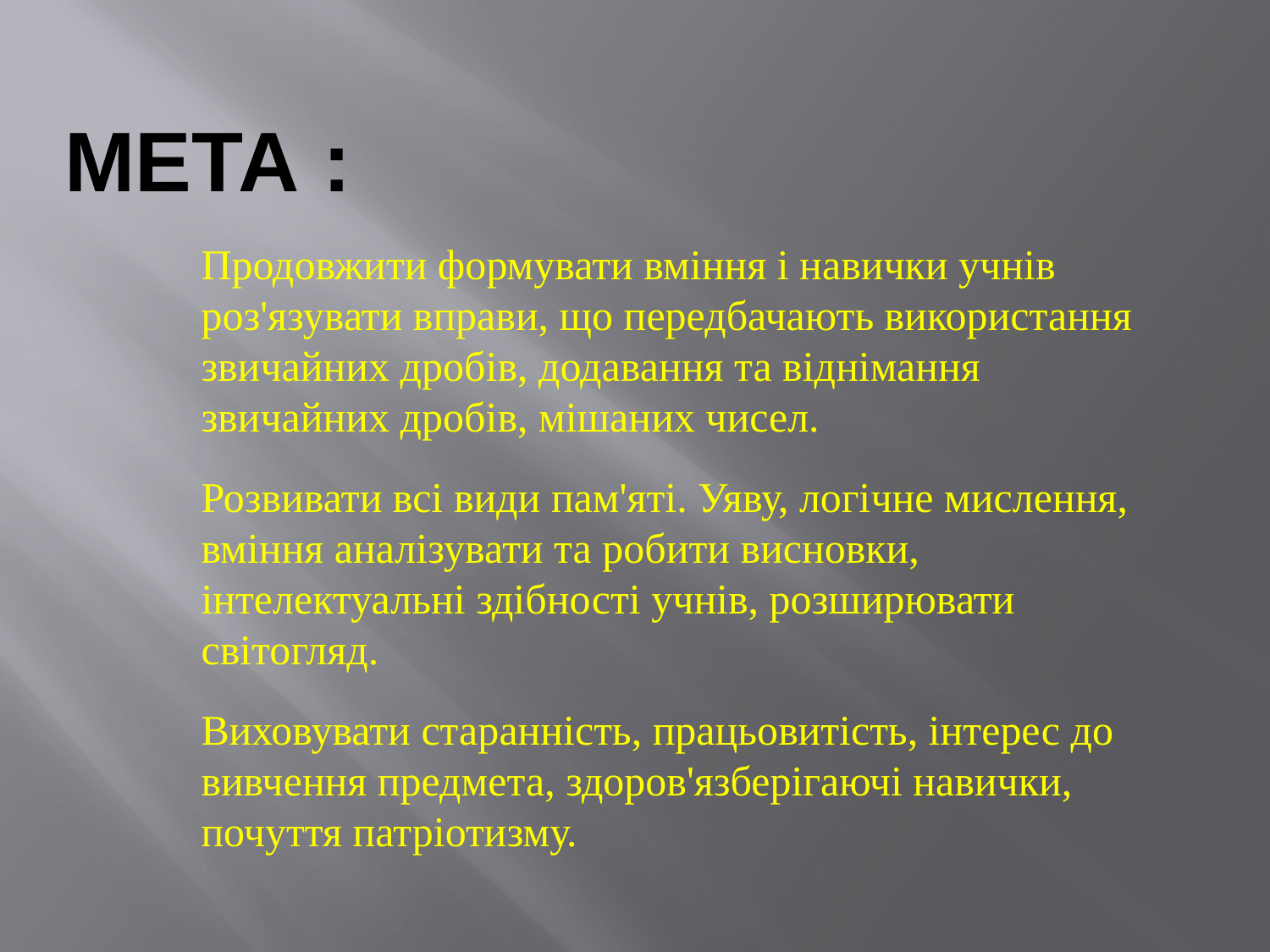

# Мета :
Продовжити формувати вміння і навички учнів роз'язувати вправи, що передбачають використання звичайних дробів, додавання та віднімання звичайних дробів, мішаних чисел.

Розвивати всі види пам'яті. Уяву, логічне мислення, вміння аналізувати та робити висновки, інтелектуальні здібності учнів, розширювати світогляд.

Виховувати старанність, працьовитість, інтерес до вивчення предмета, здоров'язберігаючі навички, почуття патріотизму.